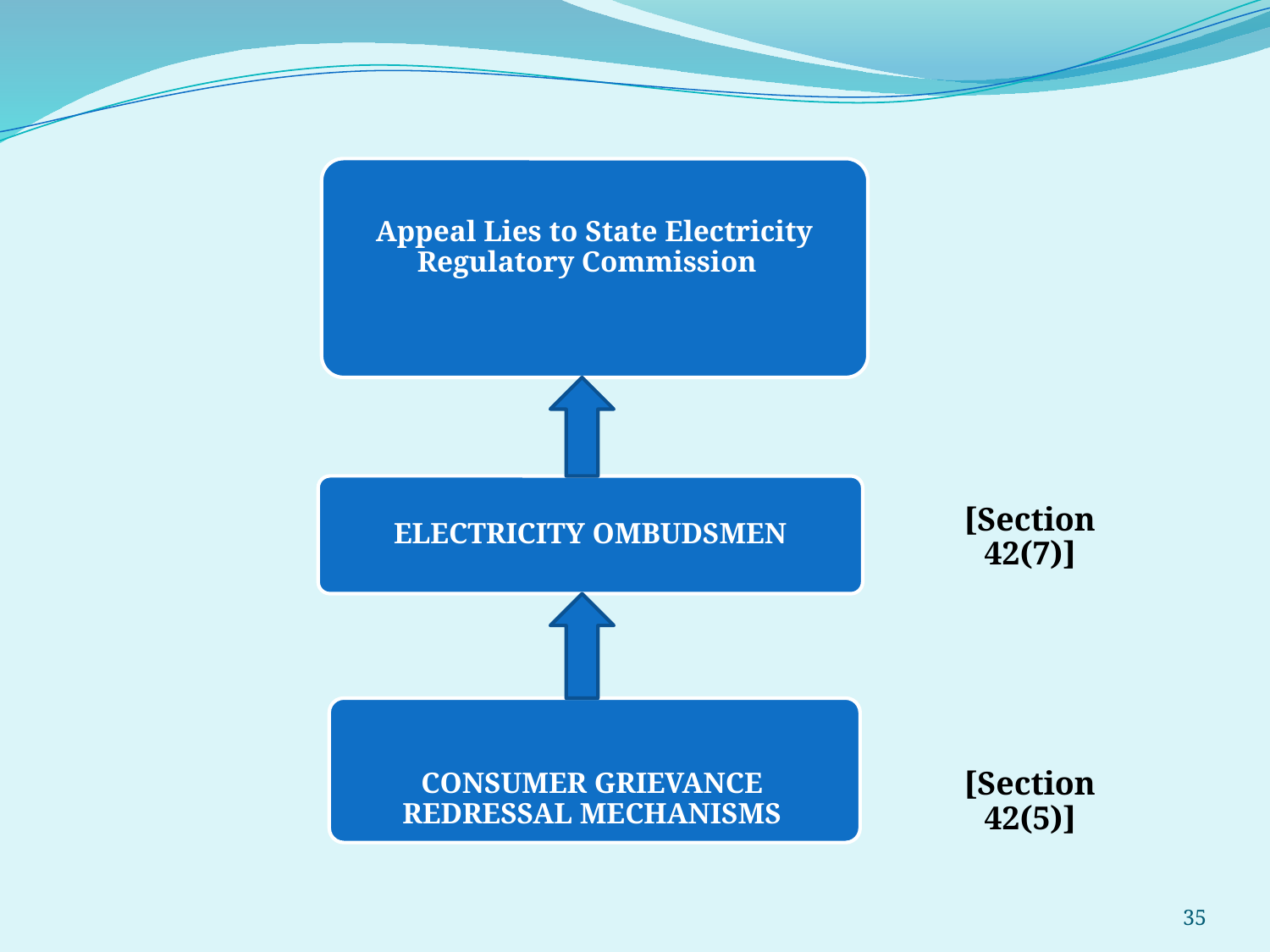

Appeal Lies to State Electricity Regulatory Commission

ELECTRICITY OMBUDSMEN
[Section 42(7)]

CONSUMER GRIEVANCE REDRESSAL MECHANISMS
[Section 42(5)]
35